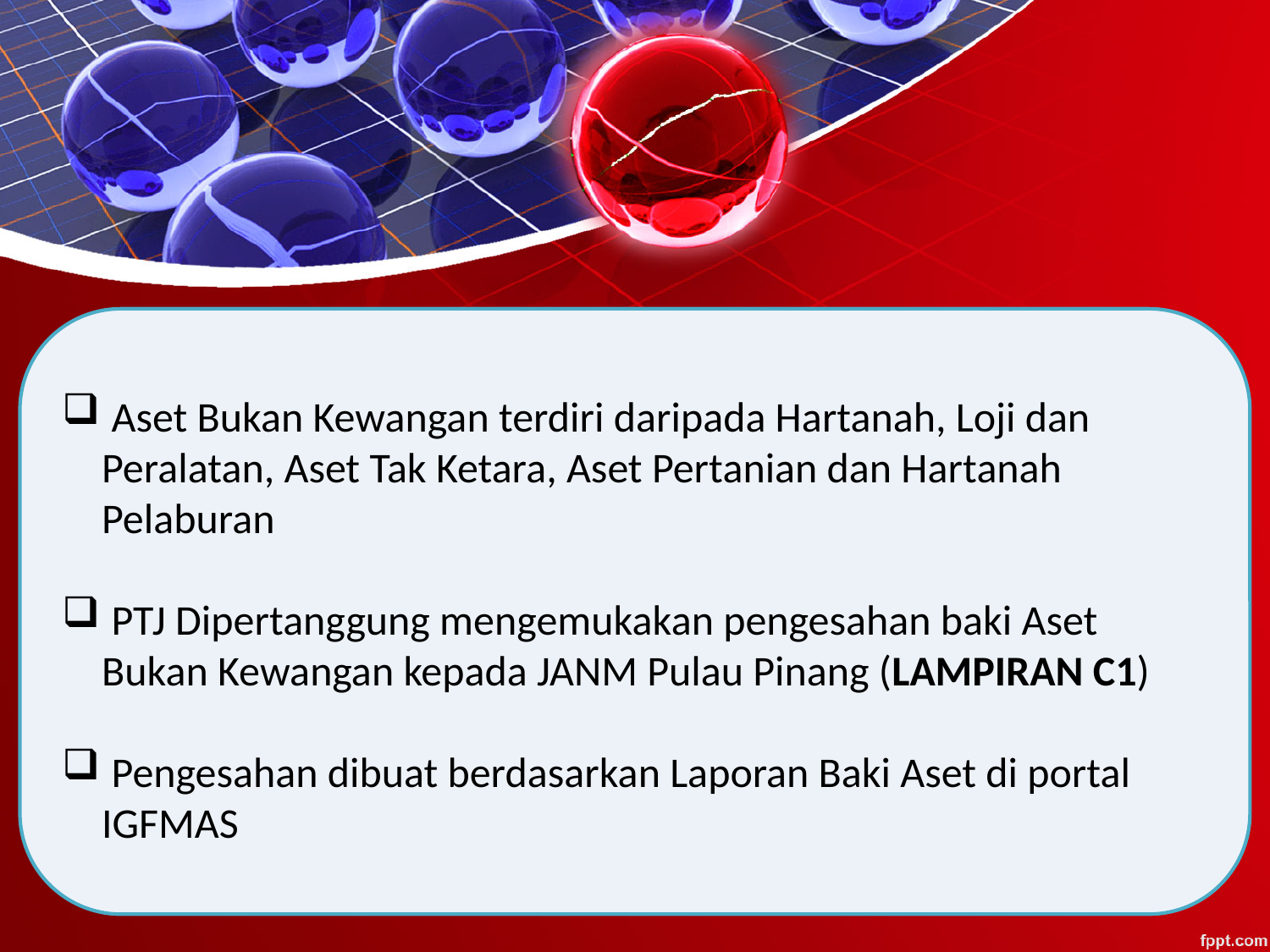

Aset Bukan Kewangan terdiri daripada Hartanah, Loji dan Peralatan, Aset Tak Ketara, Aset Pertanian dan Hartanah Pelaburan
 PTJ Dipertanggung mengemukakan pengesahan baki Aset Bukan Kewangan kepada JANM Pulau Pinang (LAMPIRAN C1)

 Pengesahan dibuat berdasarkan Laporan Baki Aset di portal IGFMAS